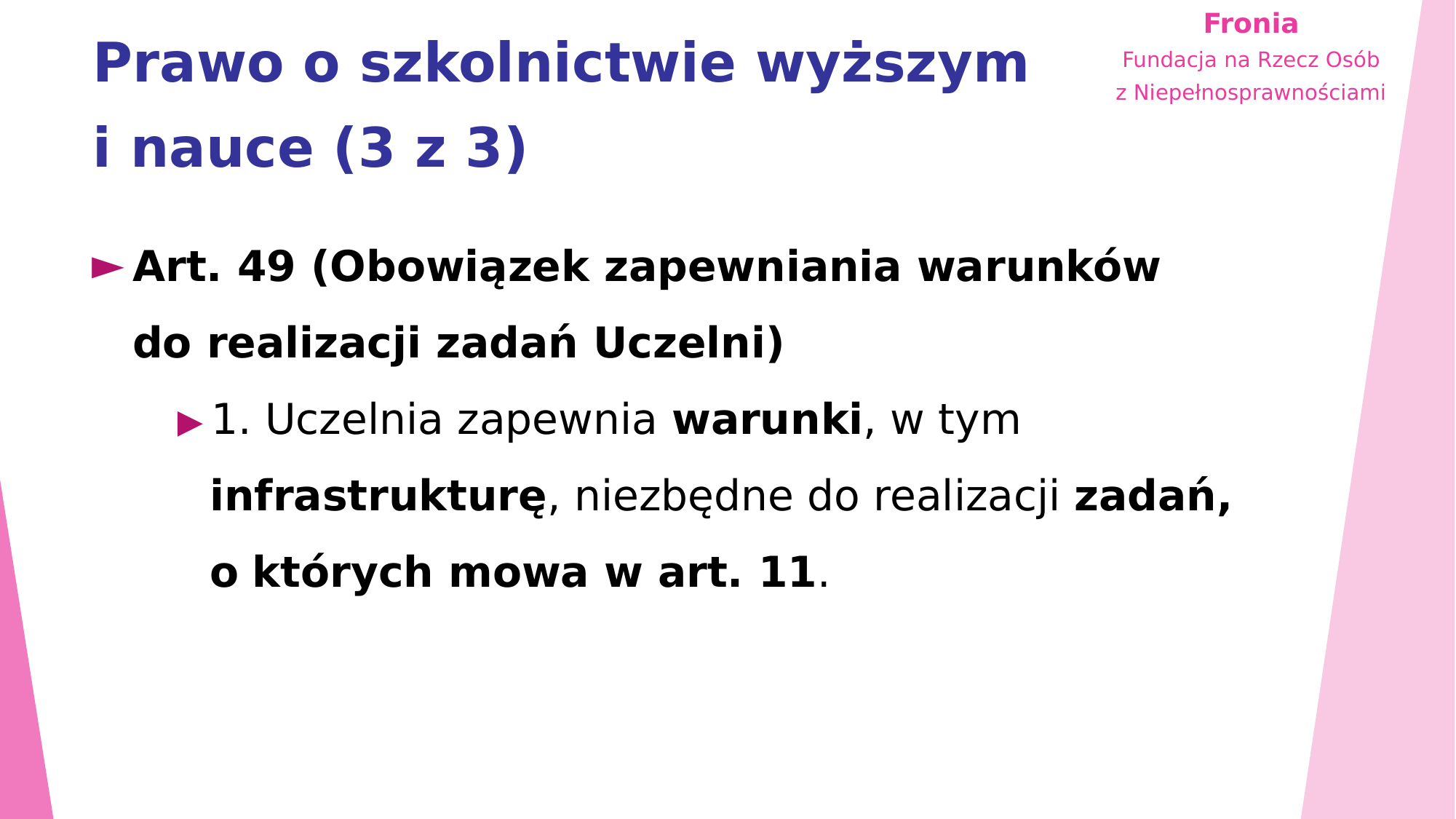

# Prawo o szkolnictwie wyższym i nauce (3 z 3)
Art. 49 (Obowiązek zapewniania warunków do realizacji zadań Uczelni)
1. Uczelnia zapewnia warunki, w tym infrastrukturę, niezbędne do realizacji zadań, o których mowa w art. 11.